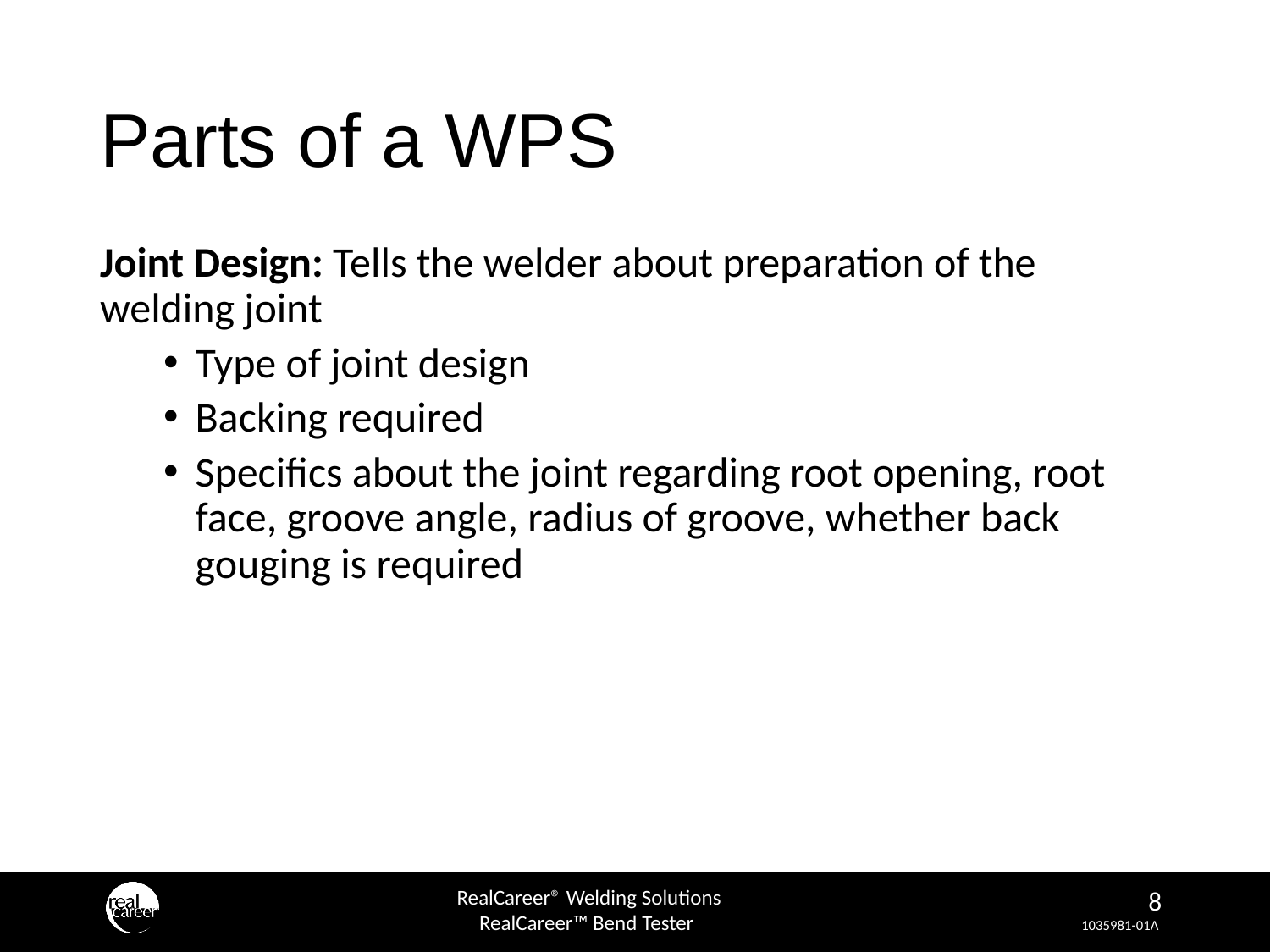

# Parts of a WPS
Joint Design: Tells the welder about preparation of the welding joint
Type of joint design
Backing required
Specifics about the joint regarding root opening, root face, groove angle, radius of groove, whether back gouging is required